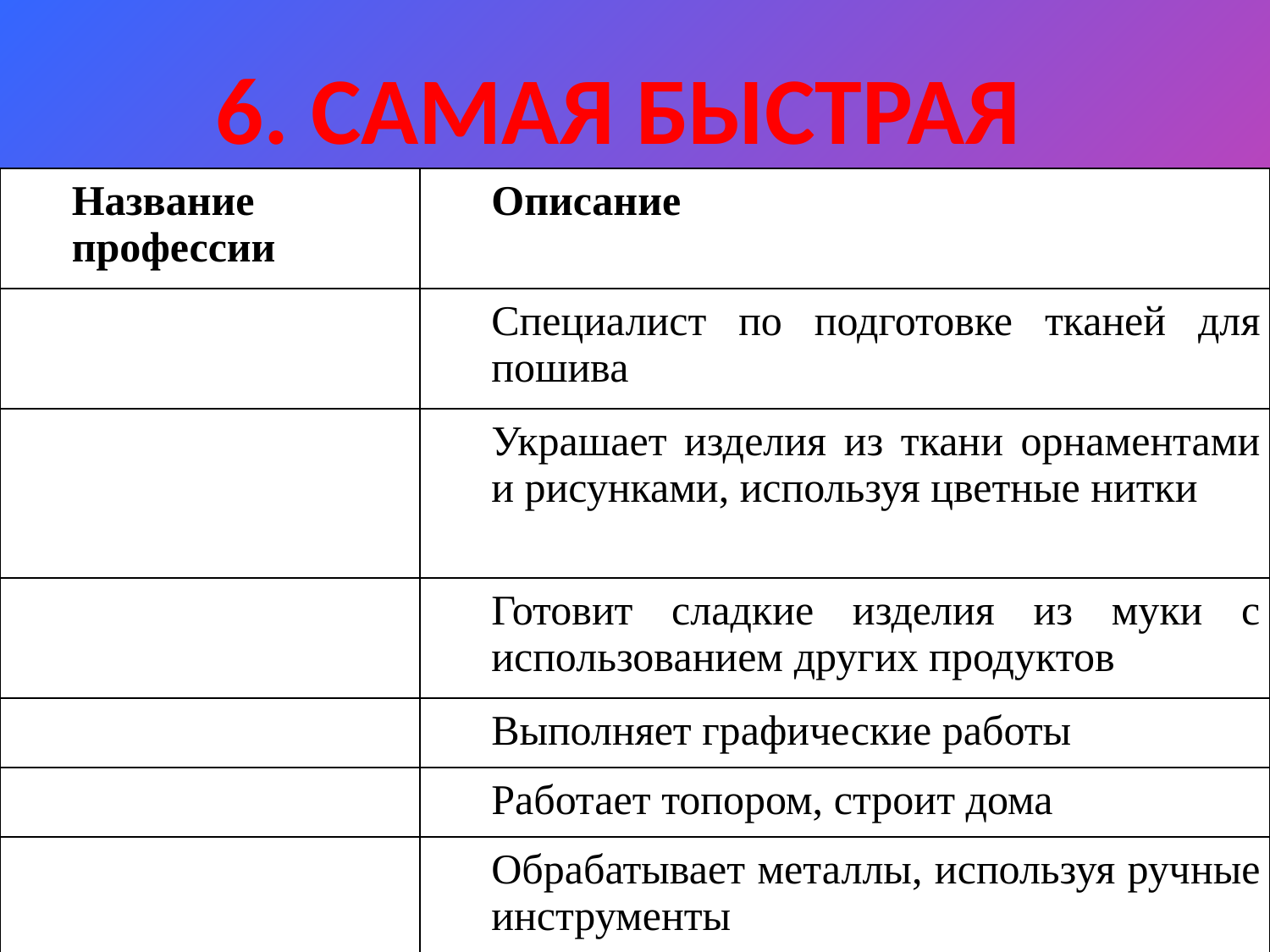

6. Самая быстрая
| Название профессии | Описание |
| --- | --- |
|  | Специалист по подготовке тканей для пошива |
|  | Украшает изделия из ткани орнаментами и рисунками, используя цветные нитки |
|  | Готовит сладкие изделия из муки с использованием других продуктов |
|  | Выполняет графические работы |
|  | Работает топором, строит дома |
|  | Обрабатывает металлы, используя ручные инструменты |